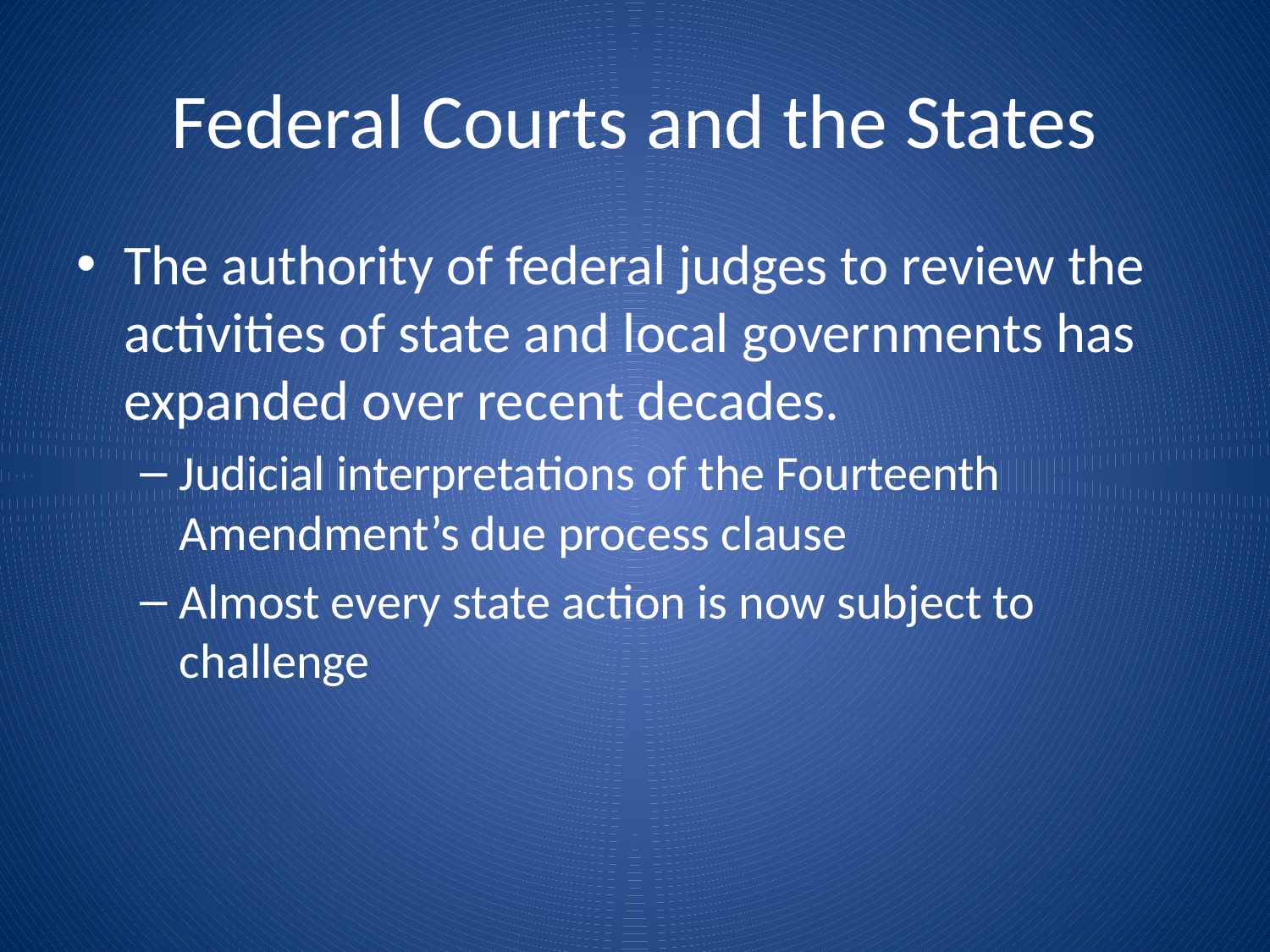

# Federal Courts and the States
The authority of federal judges to review the activities of state and local governments has expanded over recent decades.
Judicial interpretations of the Fourteenth Amendment’s due process clause
Almost every state action is now subject to challenge